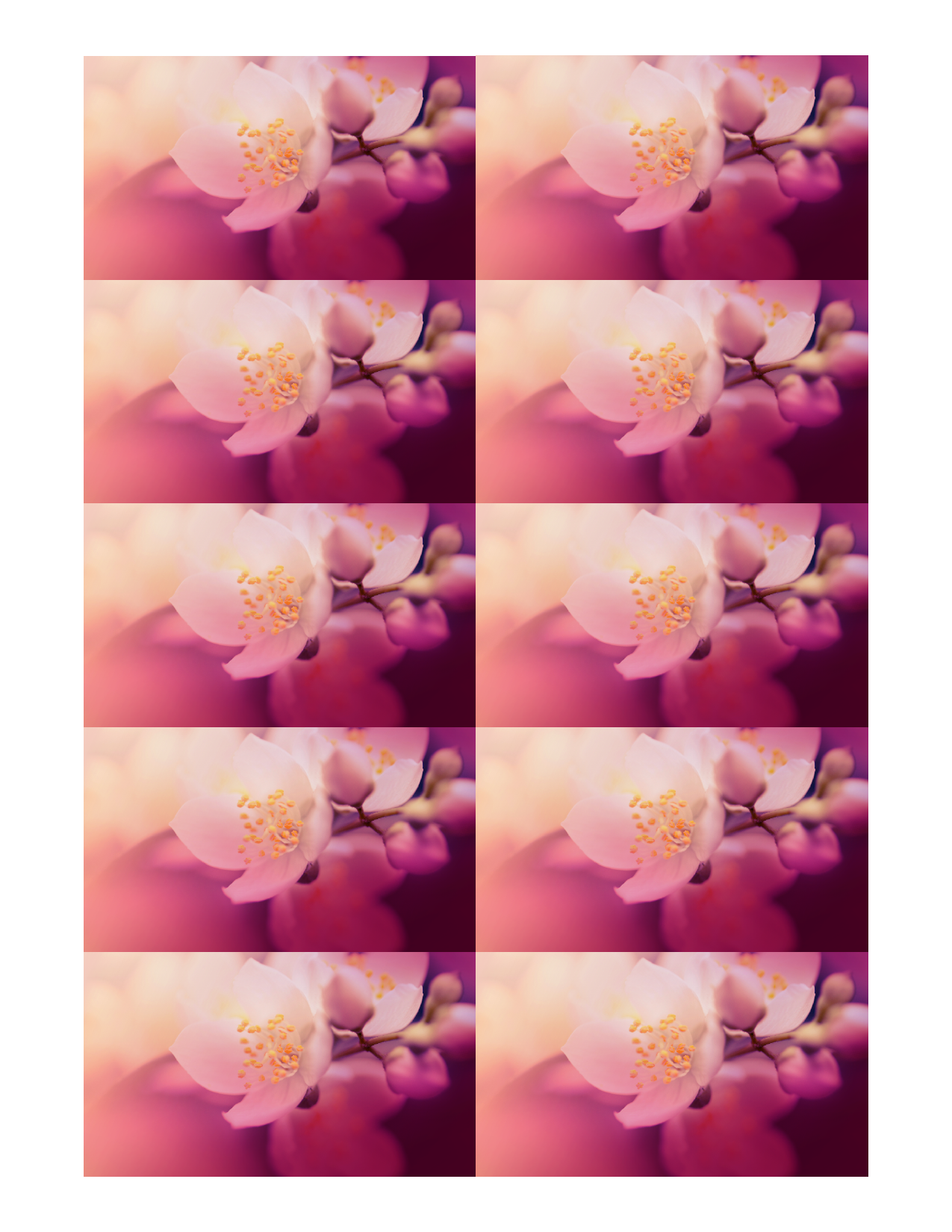

Fazekas Péter

Természetfotós

9999 Szalka,
Fő út 123.

(10) 123-4567

peter@example.com

@peterexamplecom